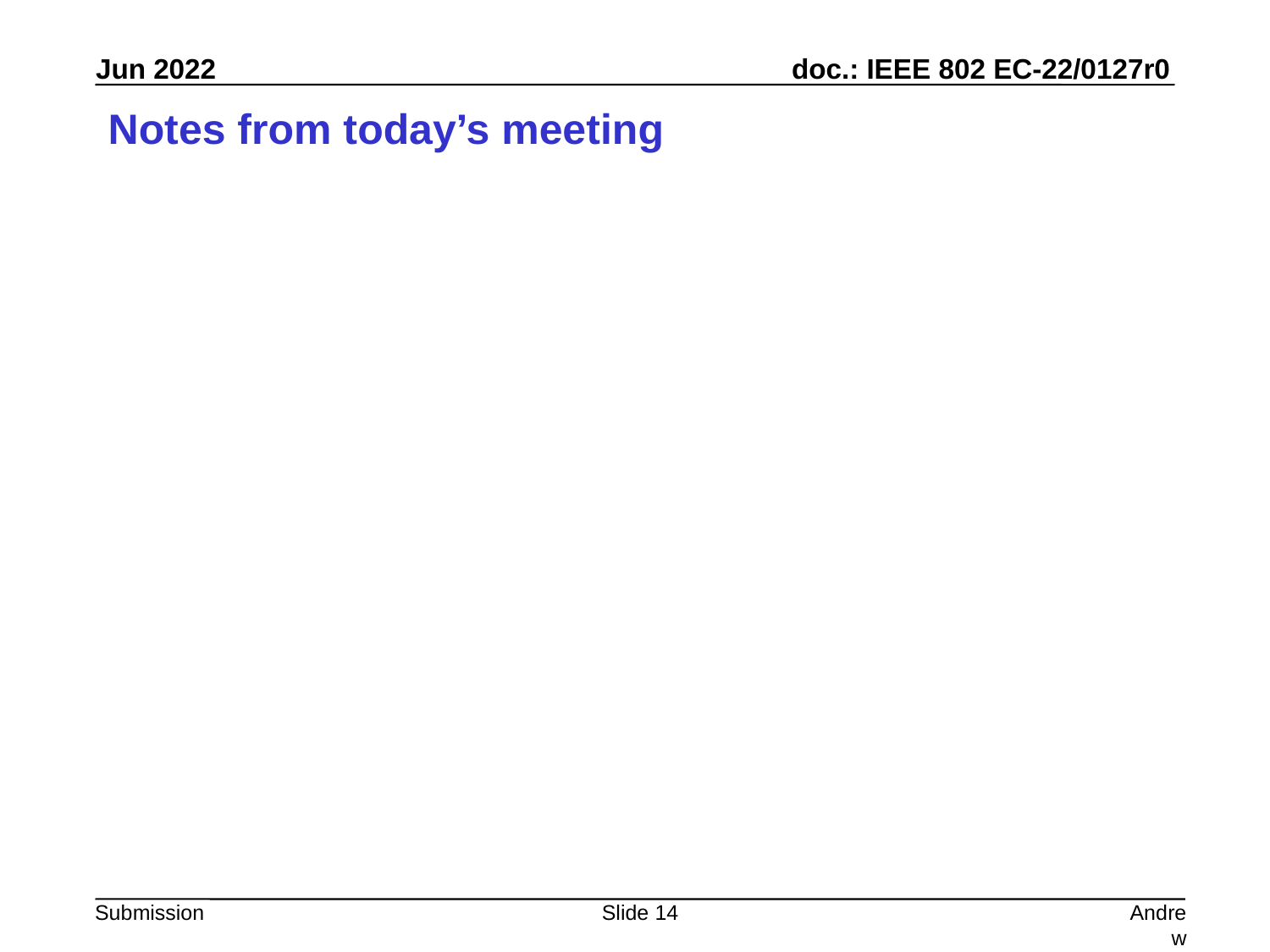

# Notes from today’s meeting

Slide 14
Andrew Myles, Cisco